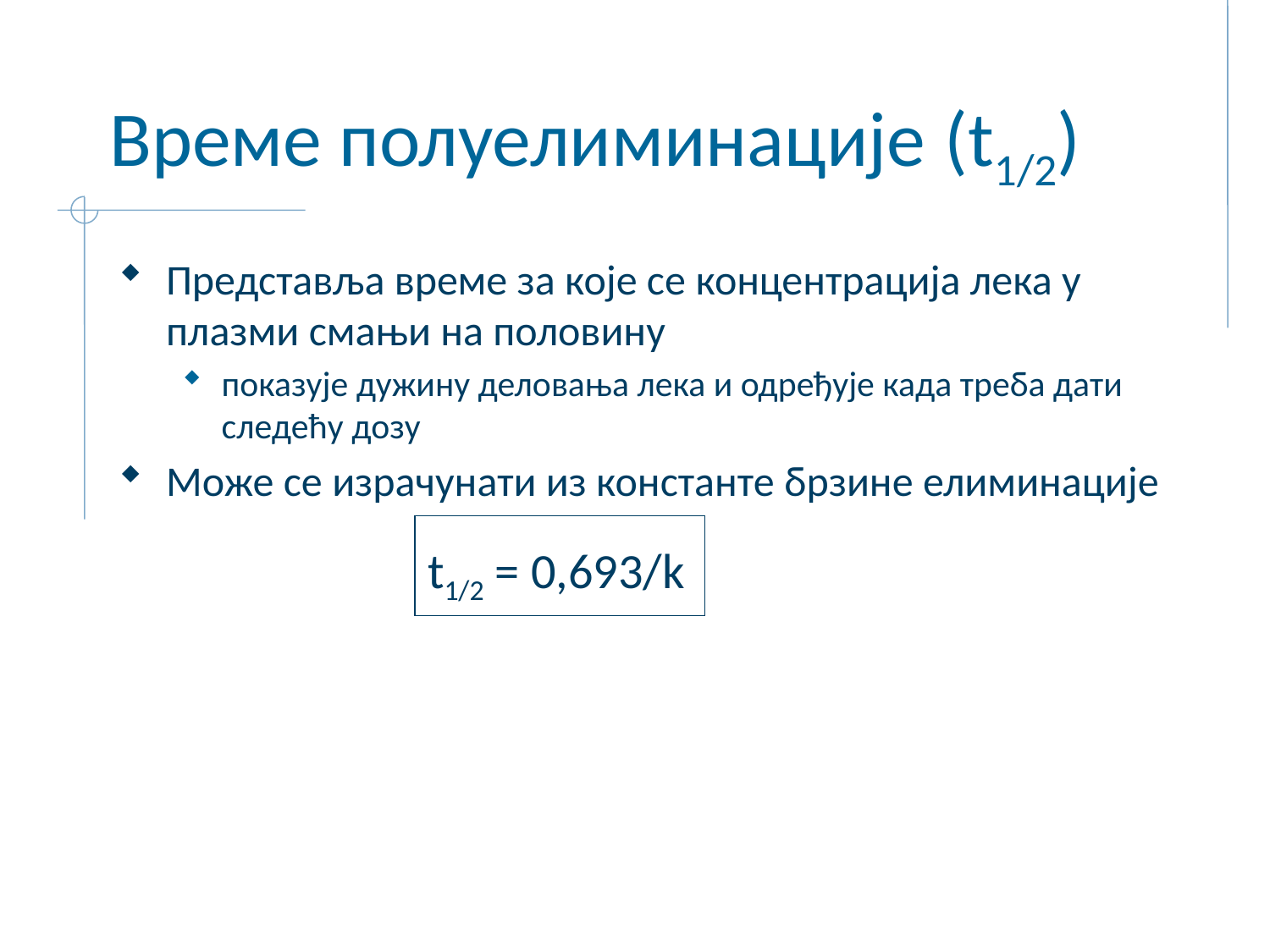

# Време полуелиминације (t1/2)
Представља време за које се концентрација лека у плазми смањи на половину
показује дужину деловања лека и одређује када треба дати следећу дозу
Може се израчунати из константе брзине елиминације

t1/2 = 0,693/k